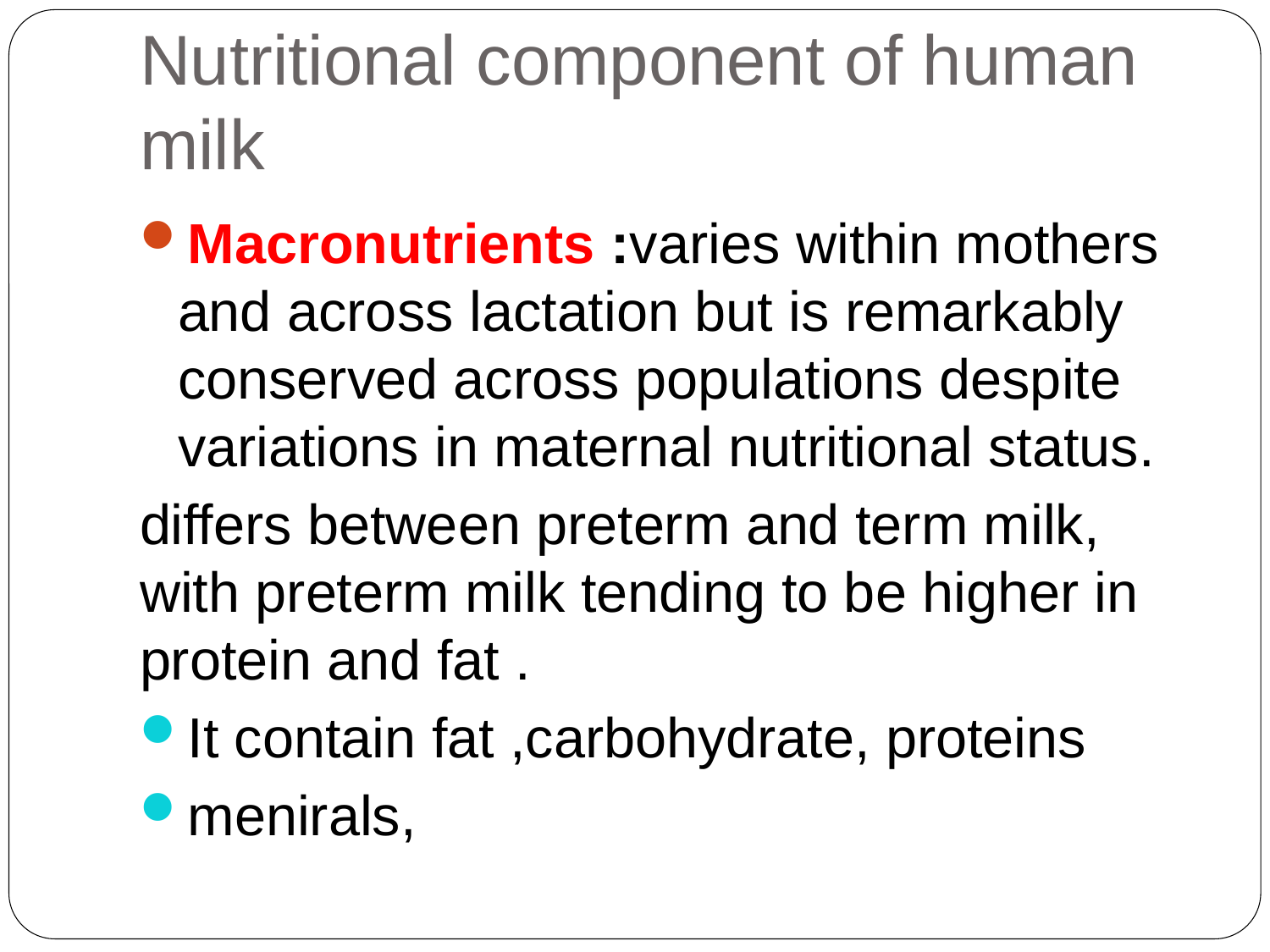

# Nutritional component of human milk
Macronutrients :varies within mothers and across lactation but is remarkably conserved across populations despite variations in maternal nutritional status.
differs between preterm and term milk, with preterm milk tending to be higher in protein and fat .
It contain fat ,carbohydrate, proteins
menirals,